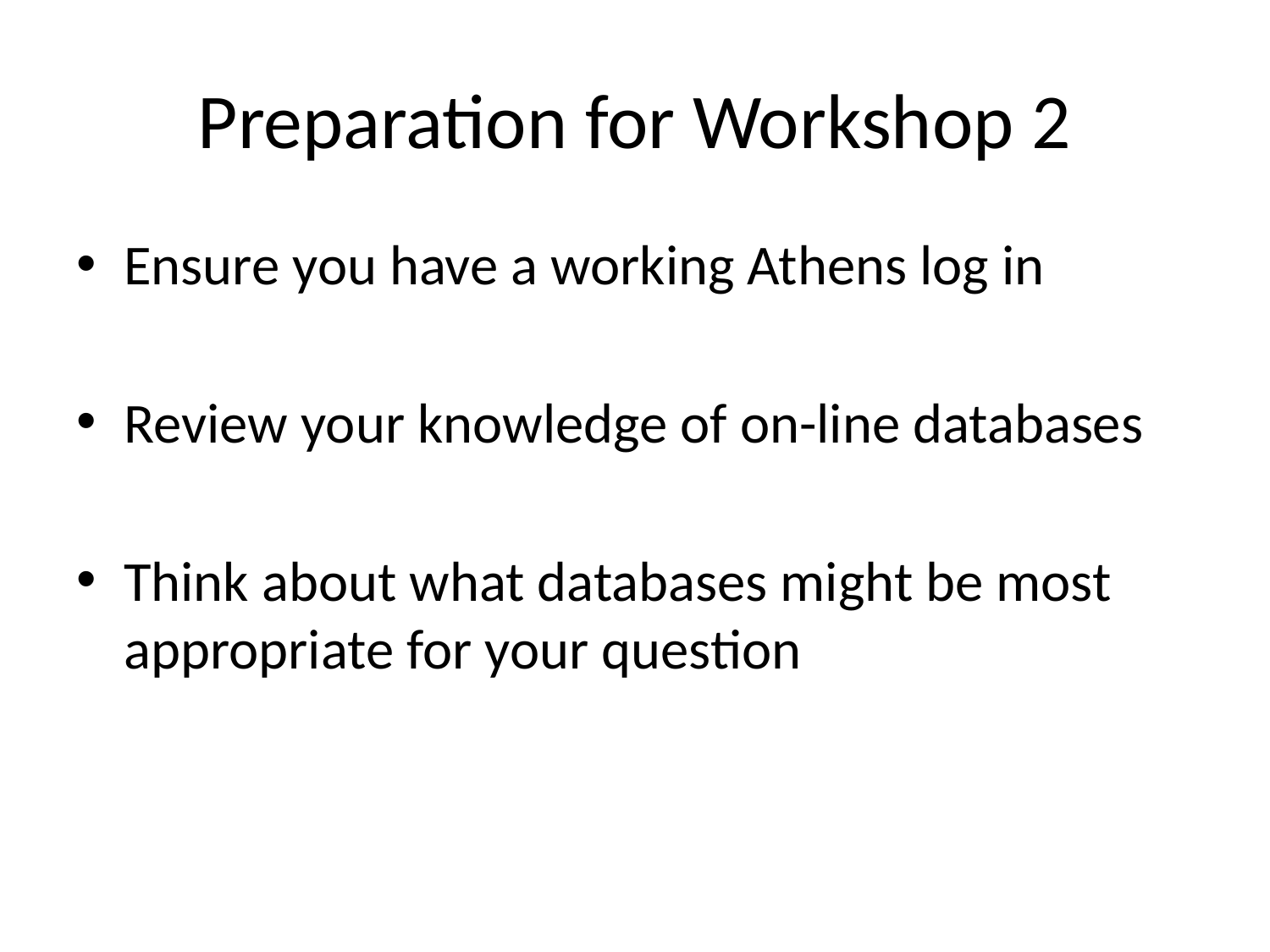

# Preparation for Workshop 2
Ensure you have a working Athens log in

Review your knowledge of on-line databases

Think about what databases might be most appropriate for your question